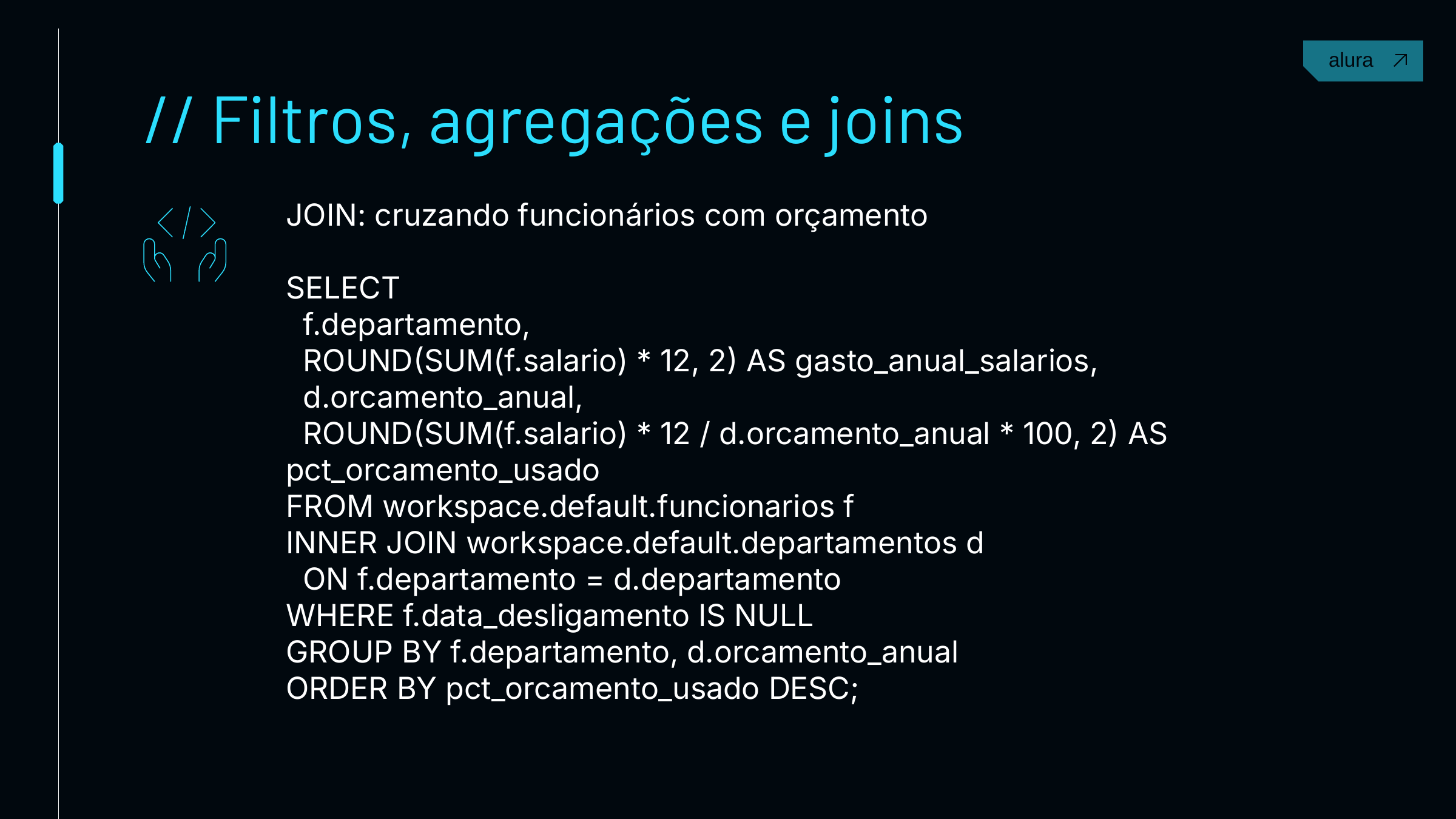

Contact
// Filtros, agregações e joins
JOIN: cruzando funcionários com orçamento

SELECT
  f.departamento,
  ROUND(SUM(f.salario) * 12, 2) AS gasto_anual_salarios,
  d.orcamento_anual,
  ROUND(SUM(f.salario) * 12 / d.orcamento_anual * 100, 2) AS pct_orcamento_usado
FROM workspace.default.funcionarios f
INNER JOIN workspace.default.departamentos d
  ON f.departamento = d.departamento
WHERE f.data_desligamento IS NULL
GROUP BY f.departamento, d.orcamento_anual
ORDER BY pct_orcamento_usado DESC;